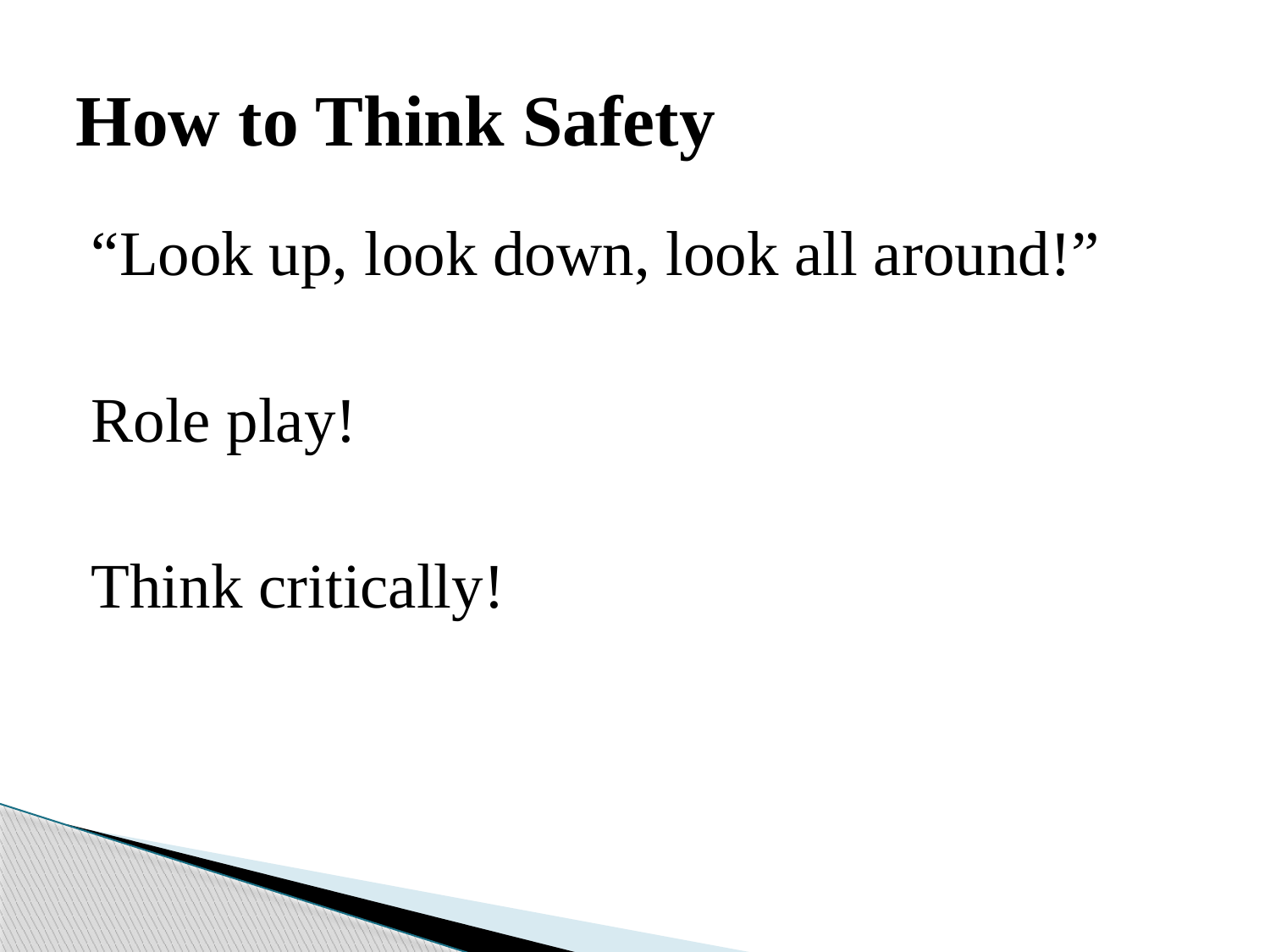

# How to Think Safety
“Look up, look down, look all around!”

Role play!

Think critically!